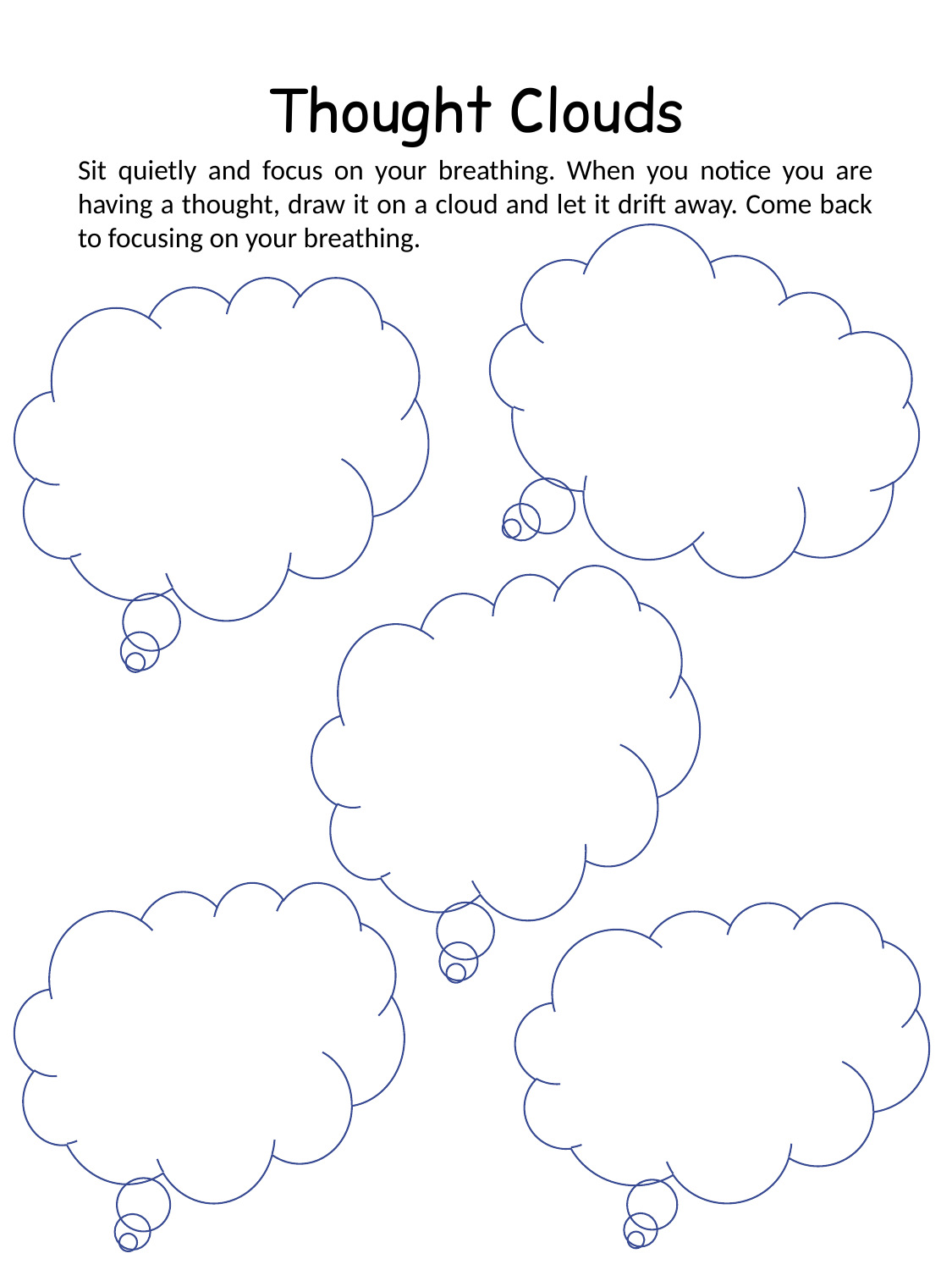

# Thought Clouds
Sit quietly and focus on your breathing. When you notice you are having a thought, draw it on a cloud and let it drift away. Come back to focusing on your breathing.